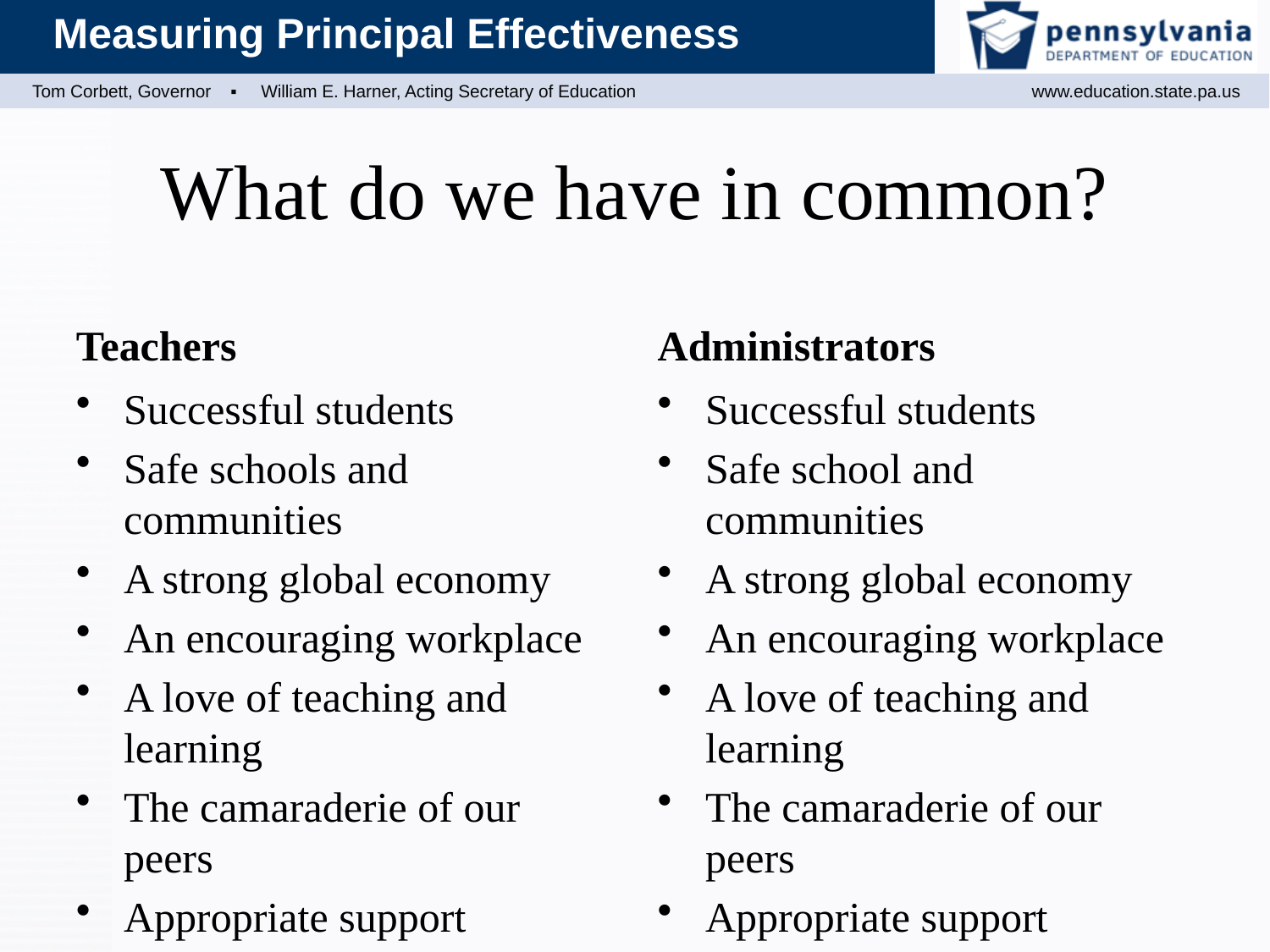

# What do we have in common?
Teachers
Administrators
Successful students
Safe schools and communities
A strong global economy
An encouraging workplace
A love of teaching and learning
The camaraderie of our peers
Appropriate support
Successful students
Safe school and communities
A strong global economy
An encouraging workplace
A love of teaching and learning
The camaraderie of our peers
Appropriate support